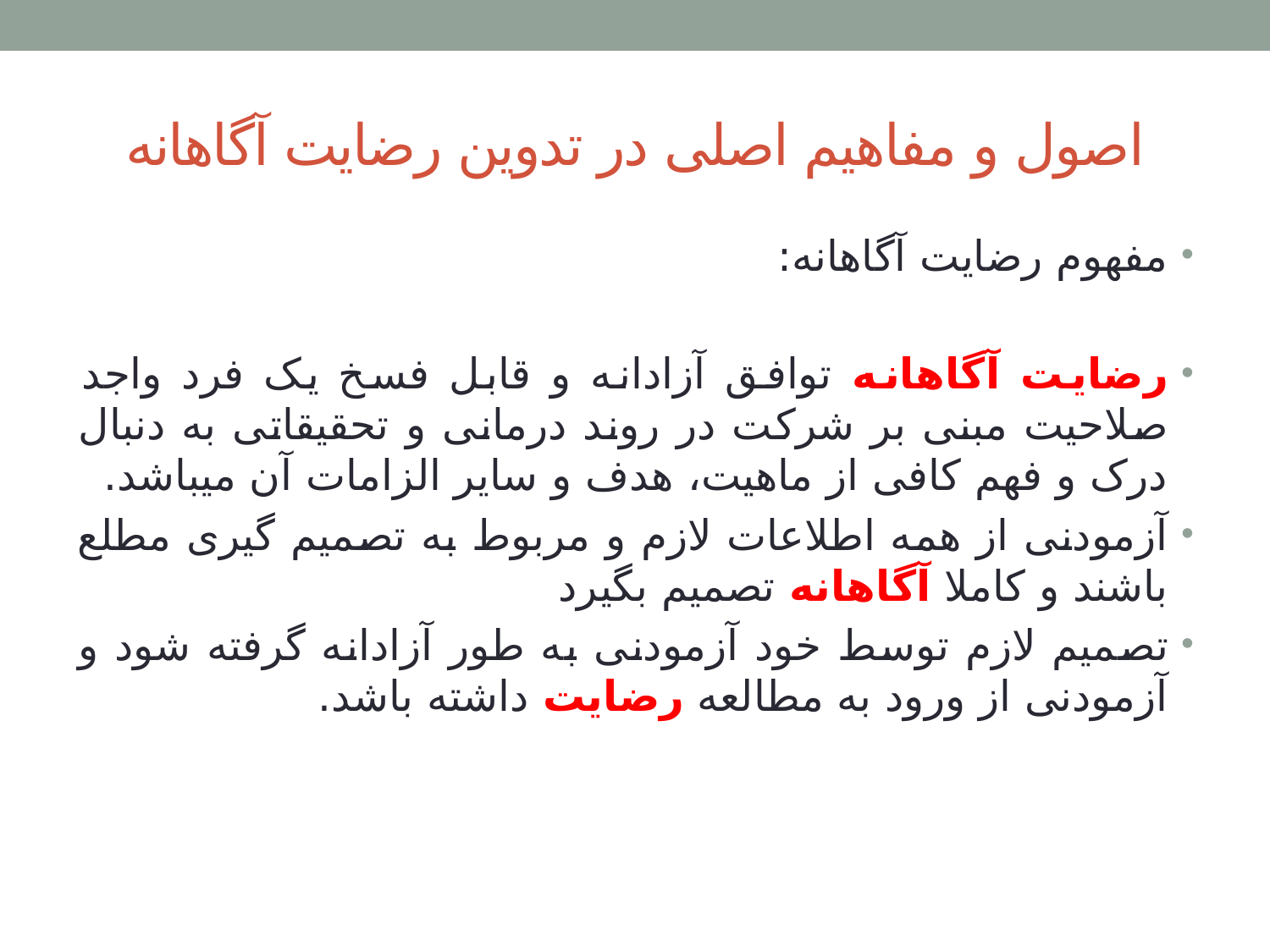

# اصول و مفاهیم اصلی در تدوین رضایت آگاهانه
مفهوم رضایت آگاهانه:

رضایت آگاهانه توافق آزادانه و قابل فسخ یک فرد واجد صلاحیت مبنی بر شرکت در روند درمانی و تحقیقاتی به دنبال درک و فهم کافی از ماهیت، هدف و سایر الزامات آن میباشد.
آزمودنی از همه اطلاعات لازم و مربوط به تصمیم گیری مطلع باشند و کاملا آگاهانه تصمیم بگیرد
تصمیم لازم توسط خود آزمودنی به طور آزادانه گرفته شود و آزمودنی از ورود به مطالعه رضایت داشته باشد.